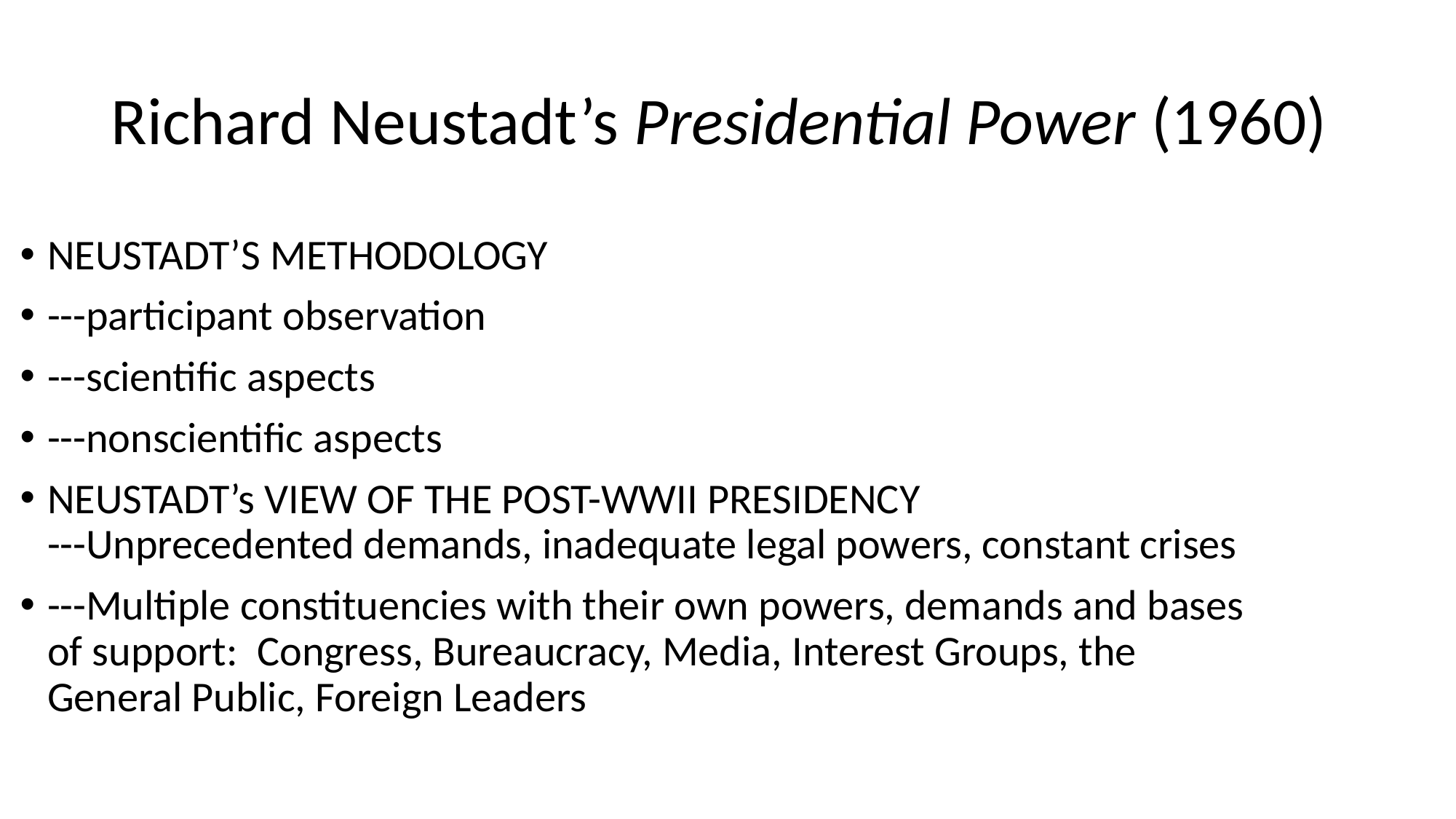

# Richard Neustadt’s Presidential Power (1960)
NEUSTADT’S METHODOLOGY
---participant observation
---scientific aspects
---nonscientific aspects
NEUSTADT’s VIEW OF THE POST-WWII PRESIDENCY
---Unprecedented demands, inadequate legal powers, constant crises
---Multiple constituencies with their own powers, demands and bases of support:  Congress, Bureaucracy, Media, Interest Groups, the General Public, Foreign Leaders